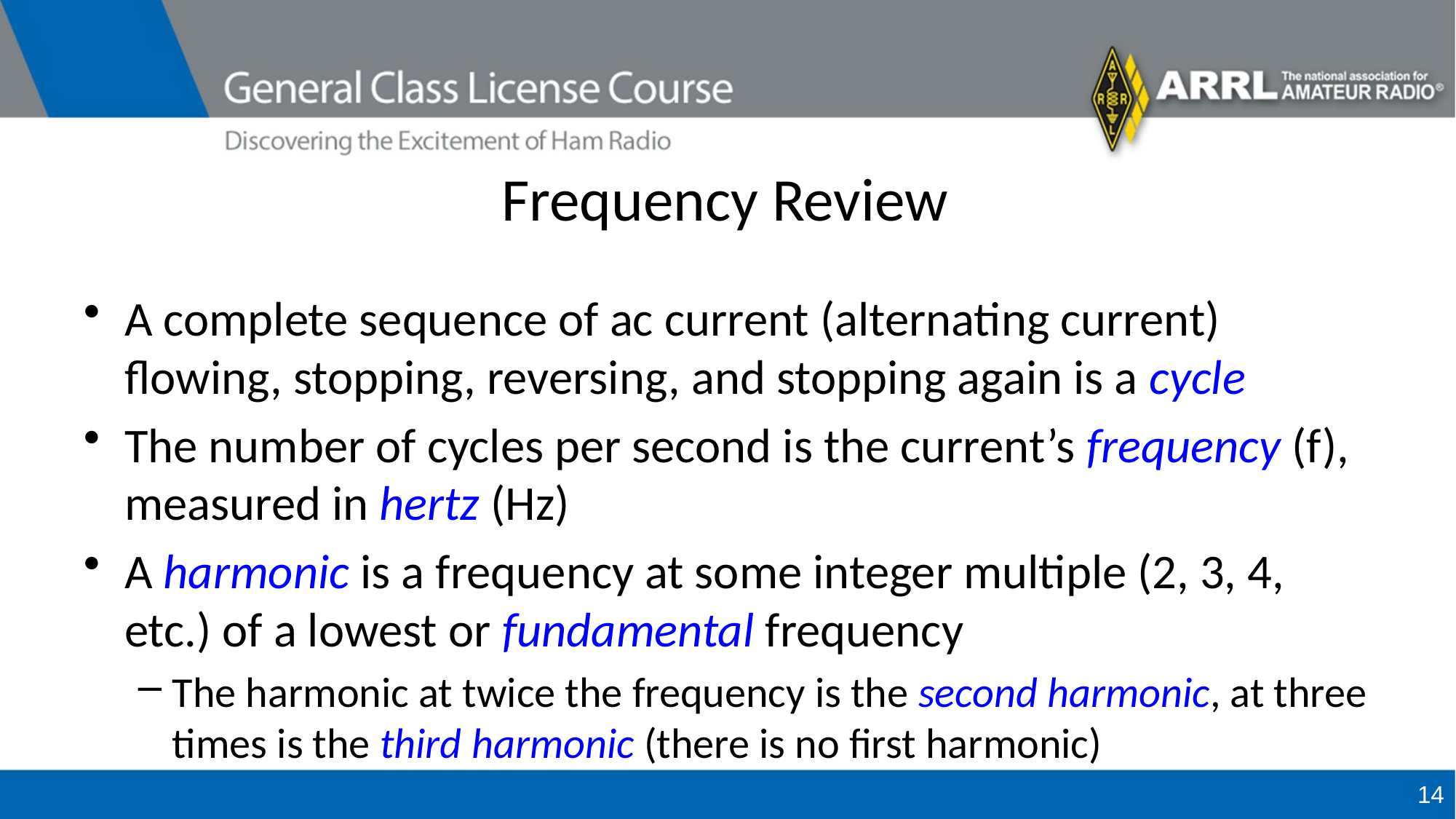

# Frequency Review
A complete sequence of ac current (alternating current) flowing, stopping, reversing, and stopping again is a cycle
The number of cycles per second is the current’s frequency (f), measured in hertz (Hz)
A harmonic is a frequency at some integer multiple (2, 3, 4, etc.) of a lowest or fundamental frequency
The harmonic at twice the frequency is the second harmonic, at three times is the third harmonic (there is no first harmonic)
14